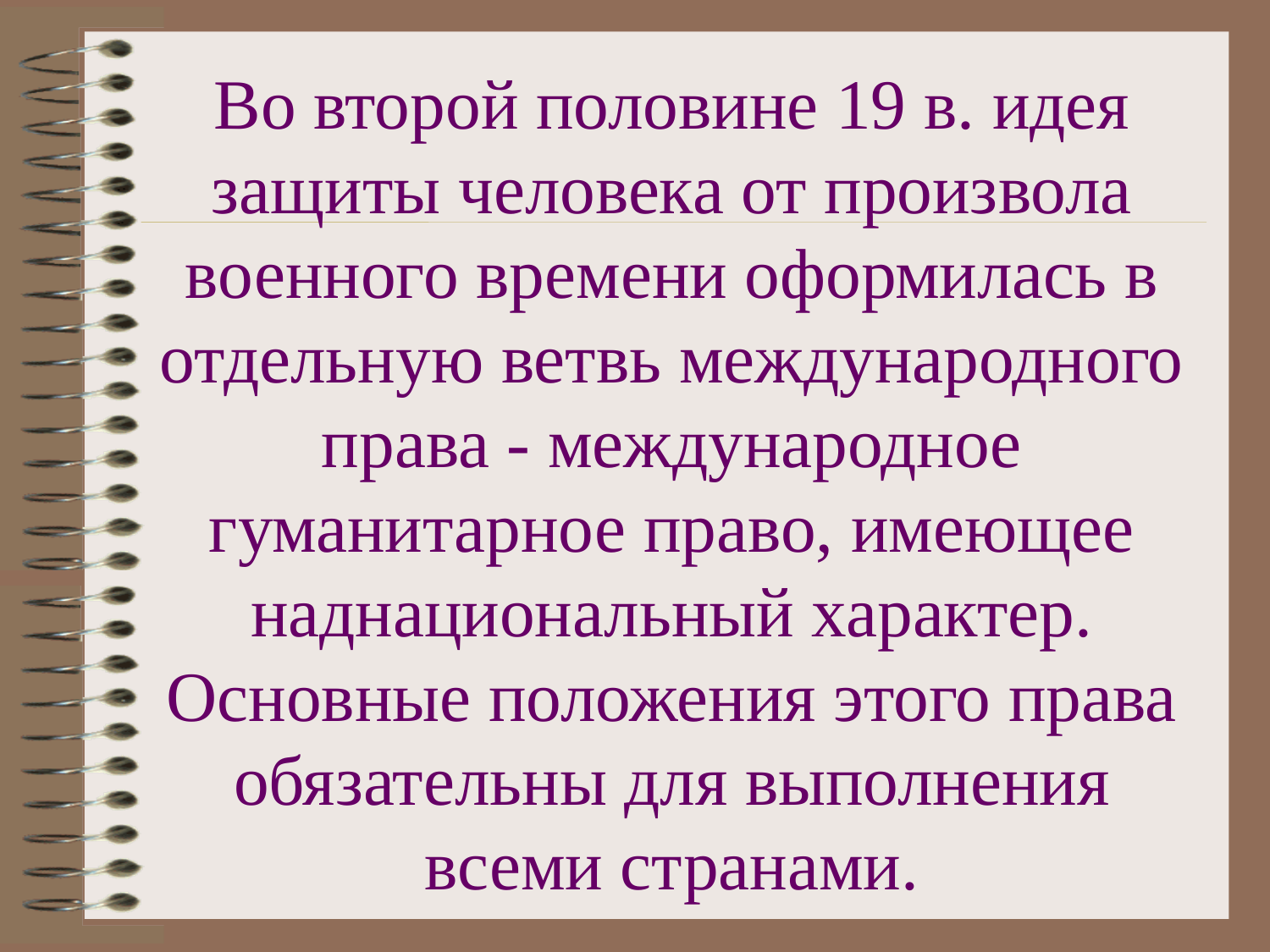

# Во второй половине 19 в. идея защиты человека от произвола военного времени оформилась в отдельную ветвь международного права - международное гуманитарное право, имеющее наднациональный характер. Основные положения этого права обязательны для выполнения всеми странами.